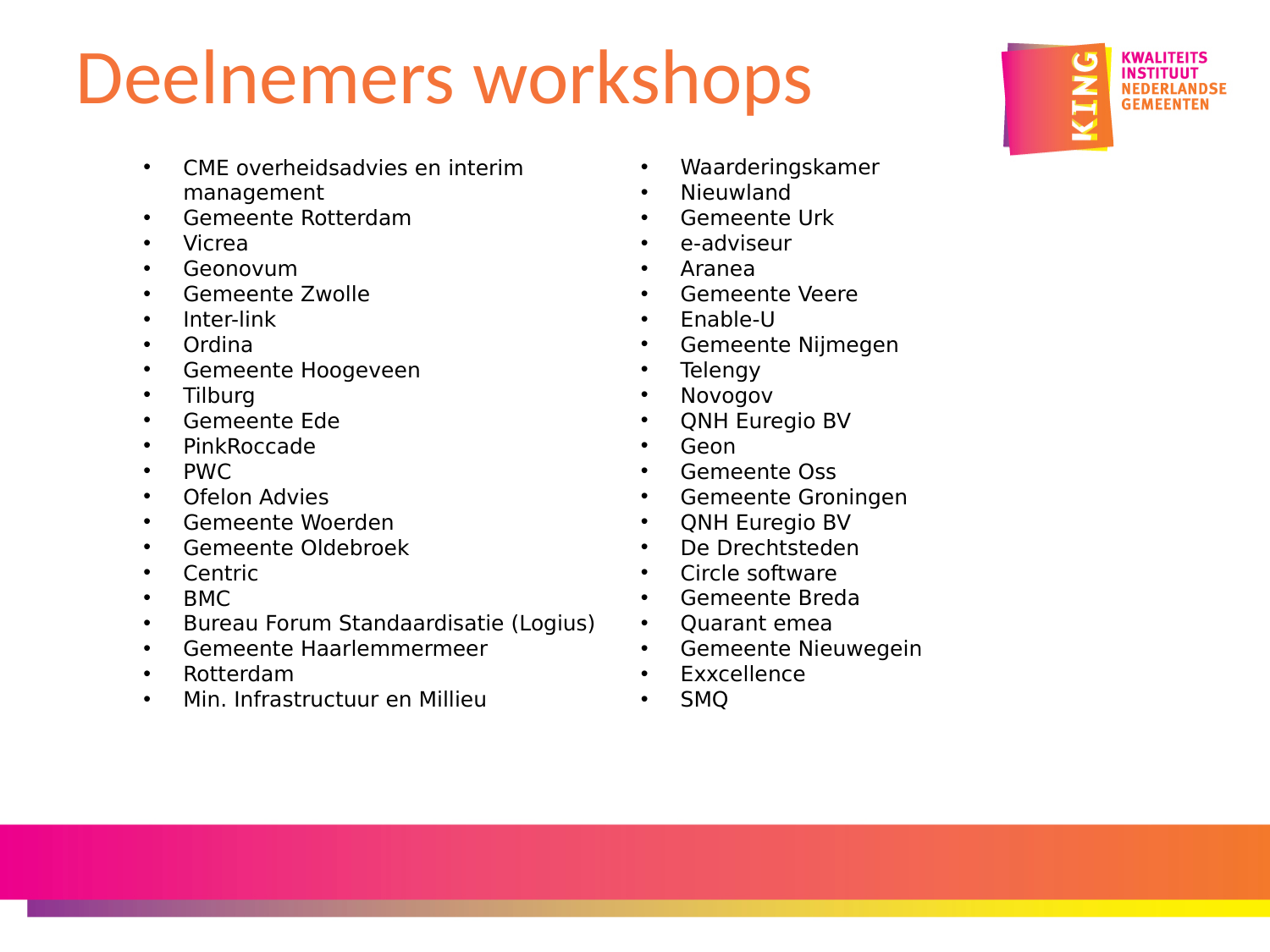

# Deelnemers workshops

CME overheidsadvies en interim management
Gemeente Rotterdam
Vicrea
Geonovum
Gemeente Zwolle
Inter-link
Ordina
Gemeente Hoogeveen
Tilburg
Gemeente Ede
PinkRoccade
PWC
Ofelon Advies
Gemeente Woerden
Gemeente Oldebroek
Centric
BMC
Bureau Forum Standaardisatie (Logius)
Gemeente Haarlemmermeer
Rotterdam
Min. Infrastructuur en Millieu

Waarderingskamer
Nieuwland
Gemeente Urk
e-adviseur
Aranea
Gemeente Veere
Enable-U
Gemeente Nijmegen
Telengy
Novogov
QNH Euregio BV
Geon
Gemeente Oss
Gemeente Groningen
QNH Euregio BV
De Drechtsteden
Circle software
Gemeente Breda
Quarant emea
Gemeente Nieuwegein
Exxcellence
SMQ